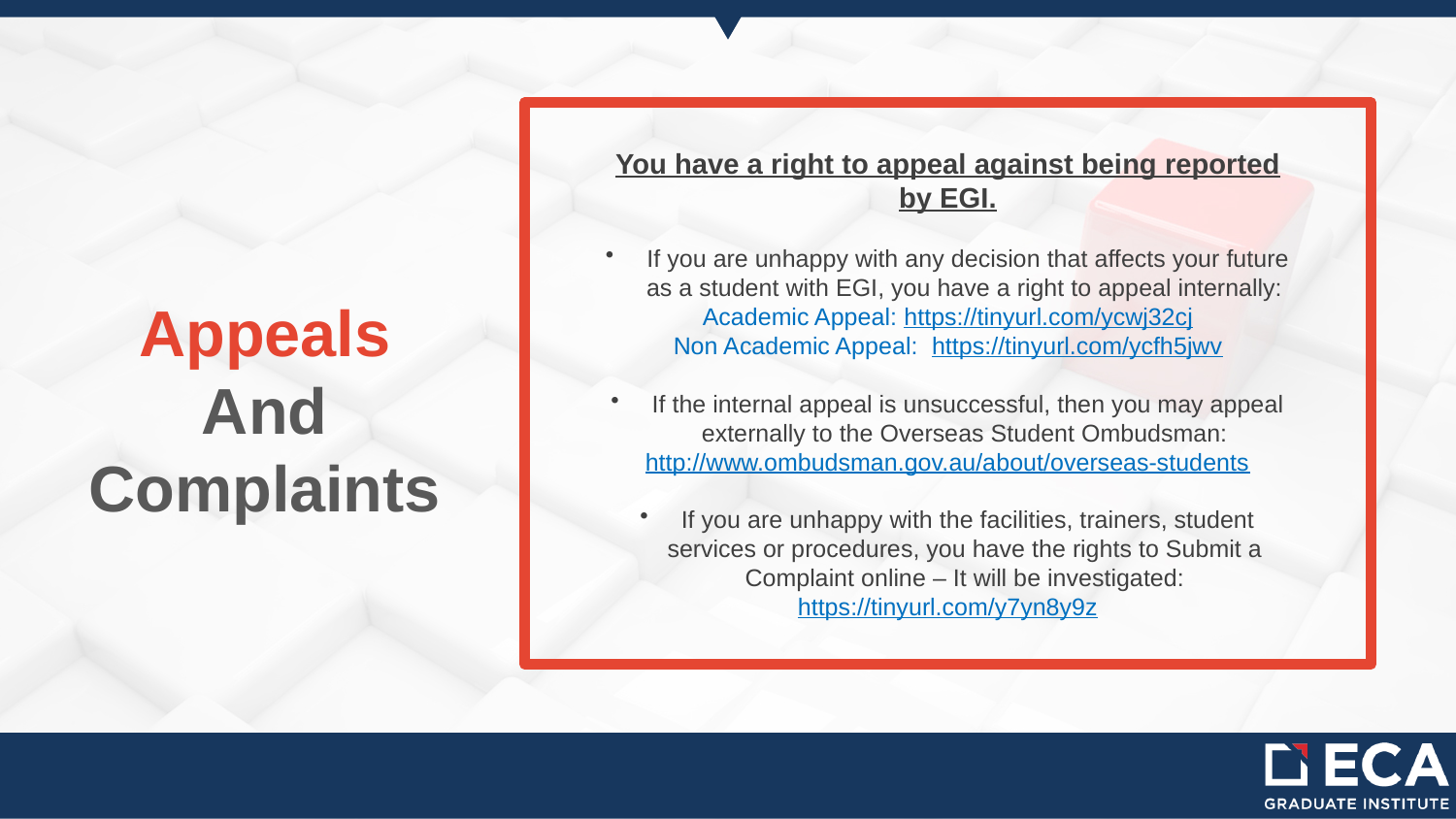

You have a right to appeal against being reported by EGI.
​
 If you are unhappy with any decision that affects your future as a student with EGI, you have a right to appeal internally:​
Academic Appeal: https://tinyurl.com/ycwj32cj
Non Academic Appeal: ​ https://tinyurl.com/ycfh5jwv

 If the internal appeal is unsuccessful, then you may appeal externally to the Overseas Student Ombudsman:​
http://www.ombudsman.gov.au/about/overseas-students
​
 If you are unhappy with the facilities, trainers, student services or procedures, you have the rights to Submit a Complaint online – It will be investigated:​
https://tinyurl.com/y7yn8y9z
Appeals
And
Complaints